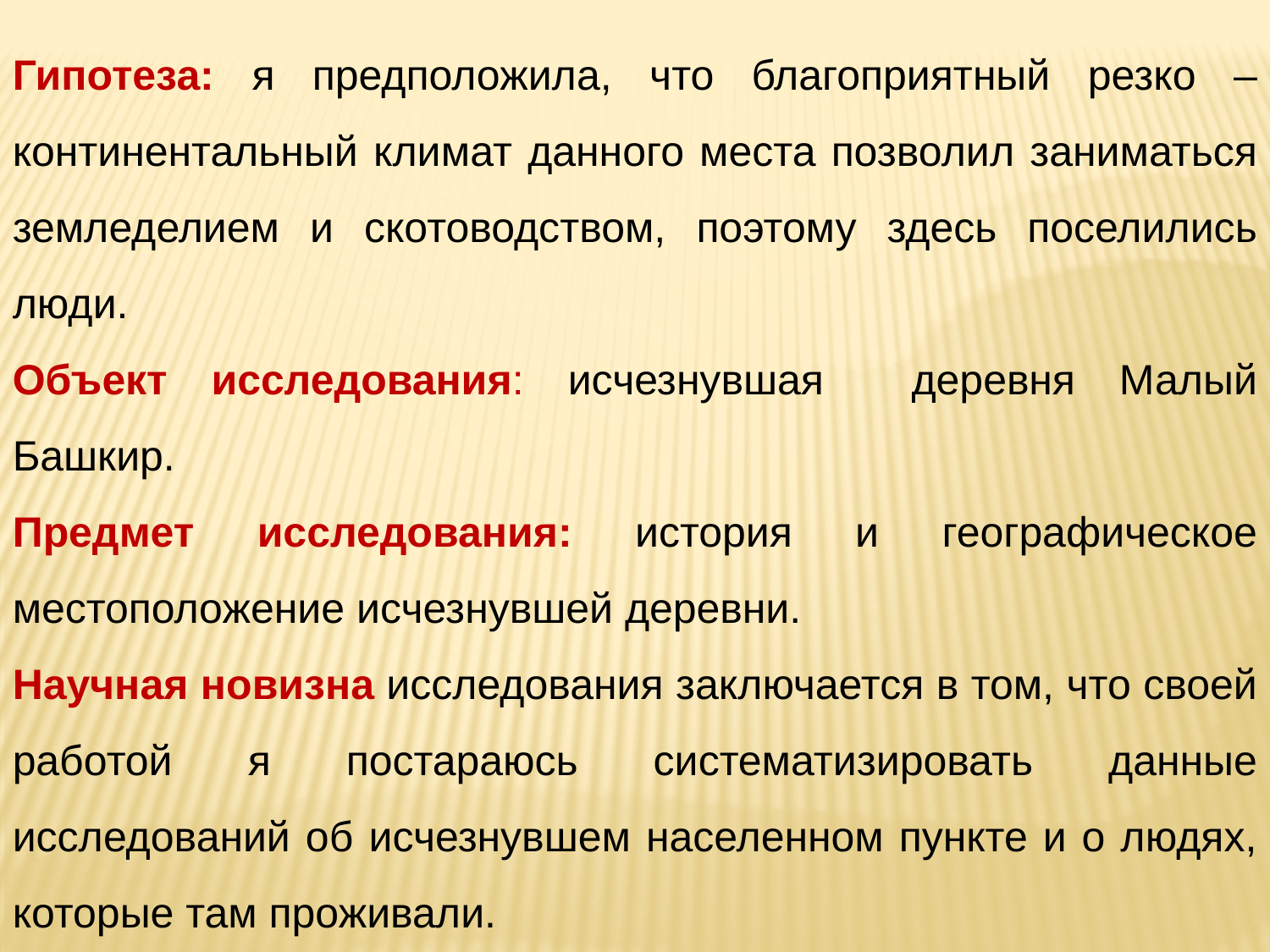

Гипотеза: я предположила, что благоприятный резко – континентальный климат данного места позволил заниматься земледелием и скотоводством, поэтому здесь поселились люди.
Объект исследования: исчезнувшая  деревня Малый Башкир.
Предмет исследования: история и географическое местоположение исчезнувшей деревни.
Научная новизна исследования заключается в том, что своей работой я постараюсь систематизировать данные исследований об исчезнувшем населенном пункте и о людях, которые там проживали.